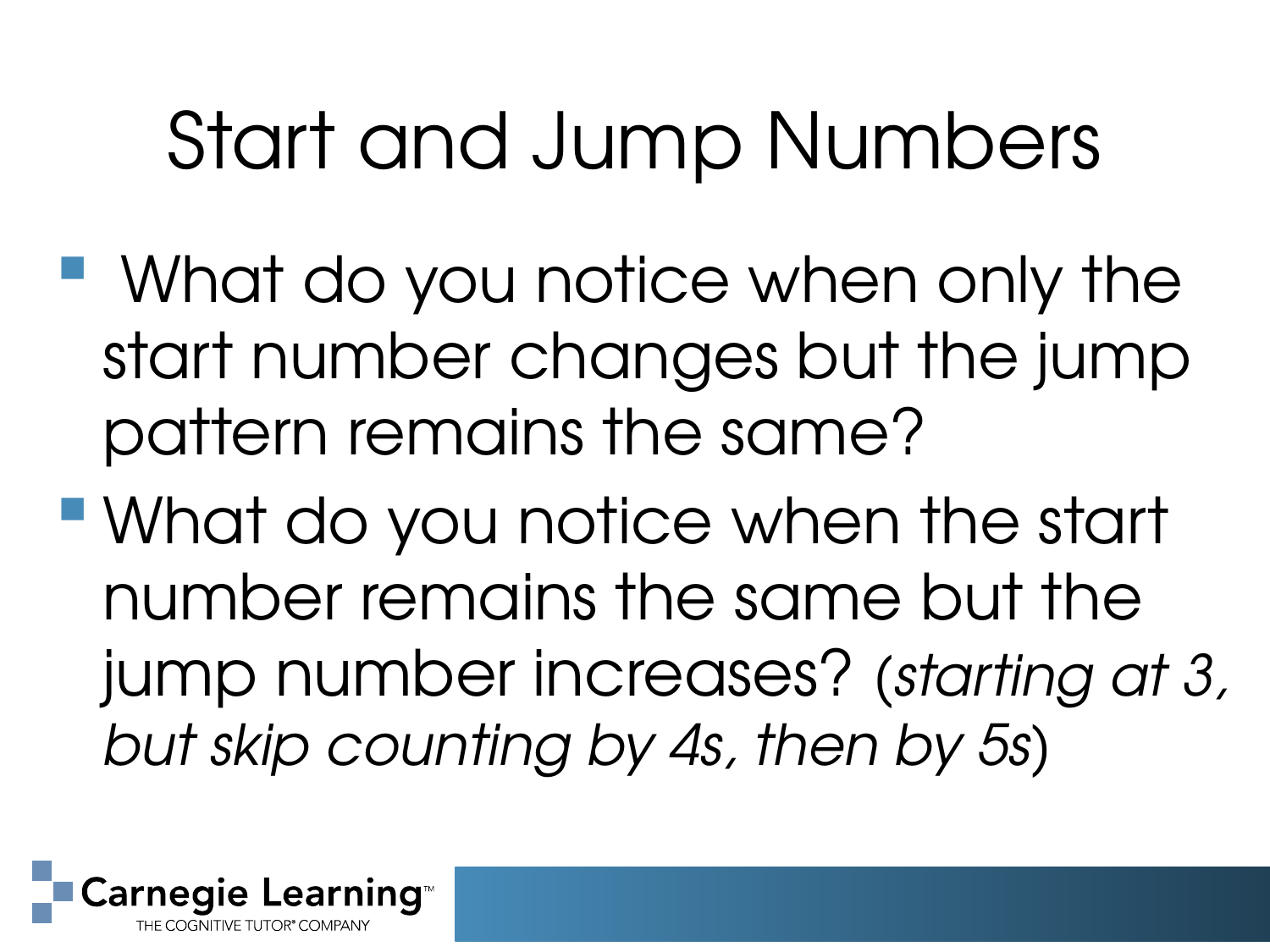

# Start and Jump Numbers
 What do you notice when only the start number changes but the jump pattern remains the same?
What do you notice when the start number remains the same but the jump number increases? (starting at 3, but skip counting by 4s, then by 5s)